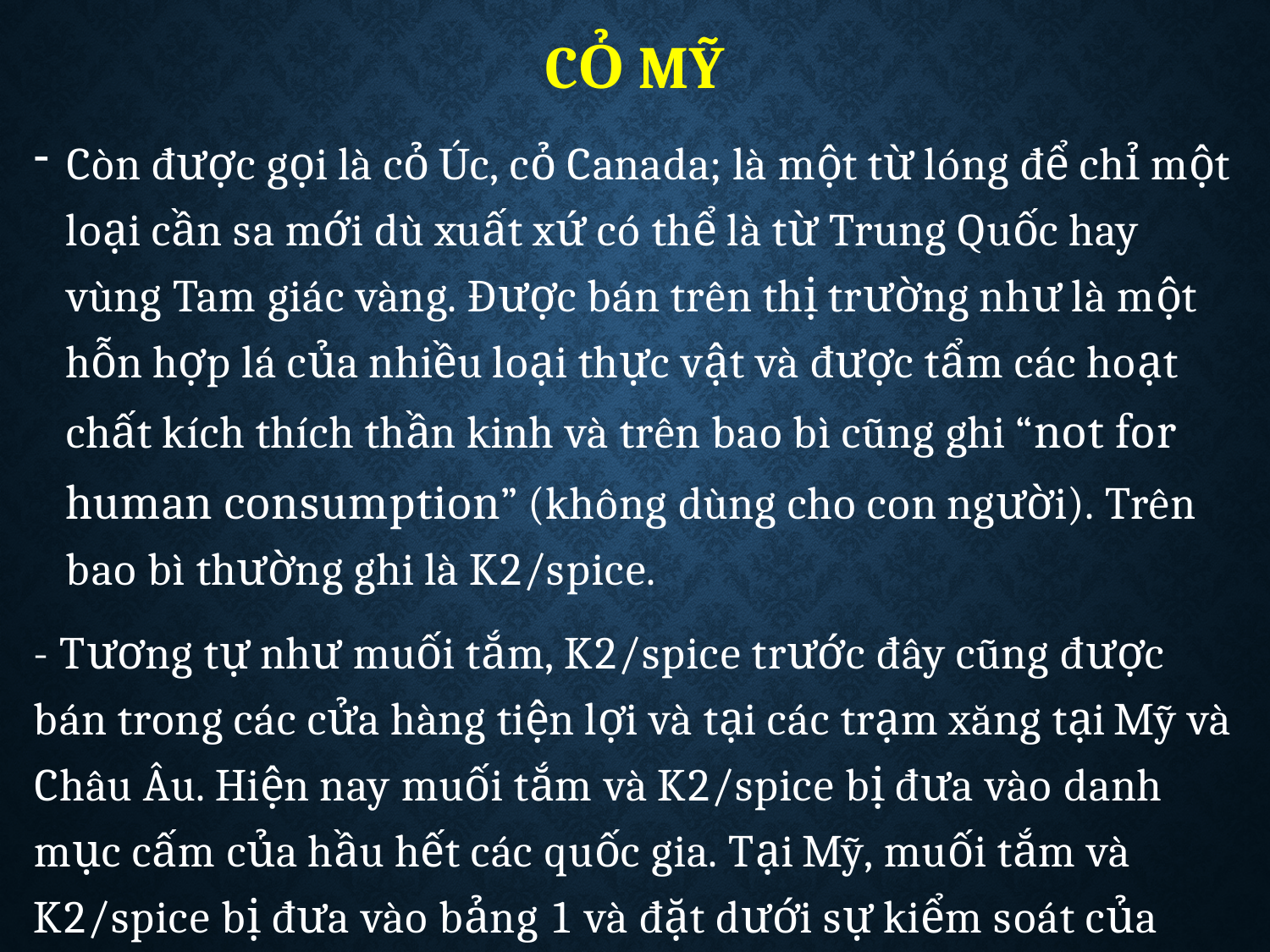

# Cỏ Mỹ
Còn được gọi là cỏ Úc, cỏ Canada; là một từ lóng để chỉ một loại cần sa mới dù xuất xứ có thể là từ Trung Quốc hay vùng Tam giác vàng. Được bán trên thị trường như là một hỗn hợp lá của nhiều loại thực vật và được tẩm các hoạt chất kích thích thần kinh và trên bao bì cũng ghi “not for human consumption” (không dùng cho con người). Trên bao bì thường ghi là K2/spice.
- Tương tự như muối tắm, K2/spice trước đây cũng được bán trong các cửa hàng tiện lợi và tại các trạm xăng tại Mỹ và Châu Âu. Hiện nay muối tắm và K2/spice bị đưa vào danh mục cấm của hầu hết các quốc gia. Tại Mỹ, muối tắm và K2/spice bị đưa vào bảng 1 và đặt dưới sự kiểm soát của DEA